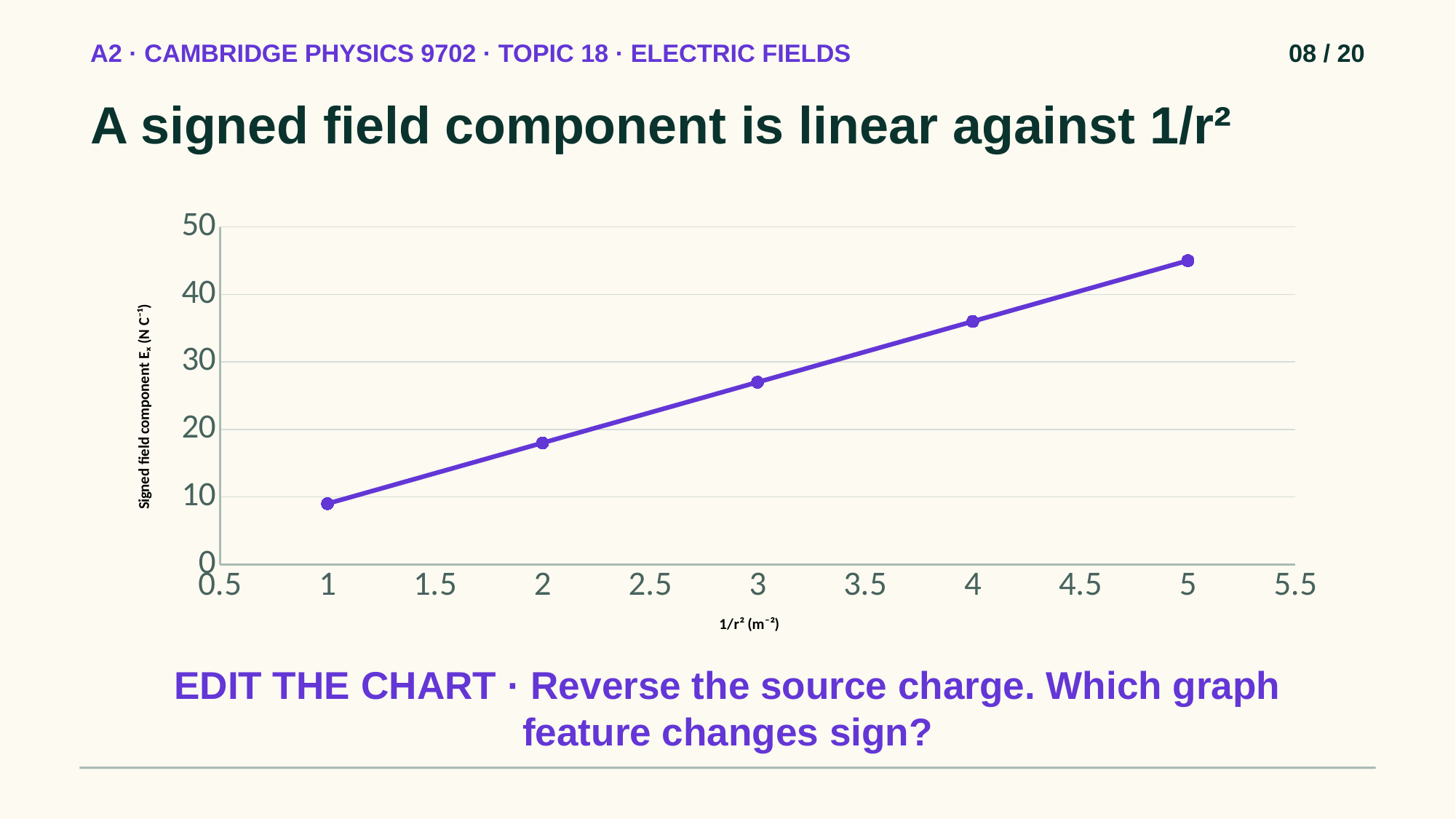

A2 · CAMBRIDGE PHYSICS 9702 · TOPIC 18 · ELECTRIC FIELDS
08 / 20
A signed field component is linear against 1/r²

### Chart

| Category |  |
|---|---|
EDIT THE CHART · Reverse the source charge. Which graph feature changes sign?